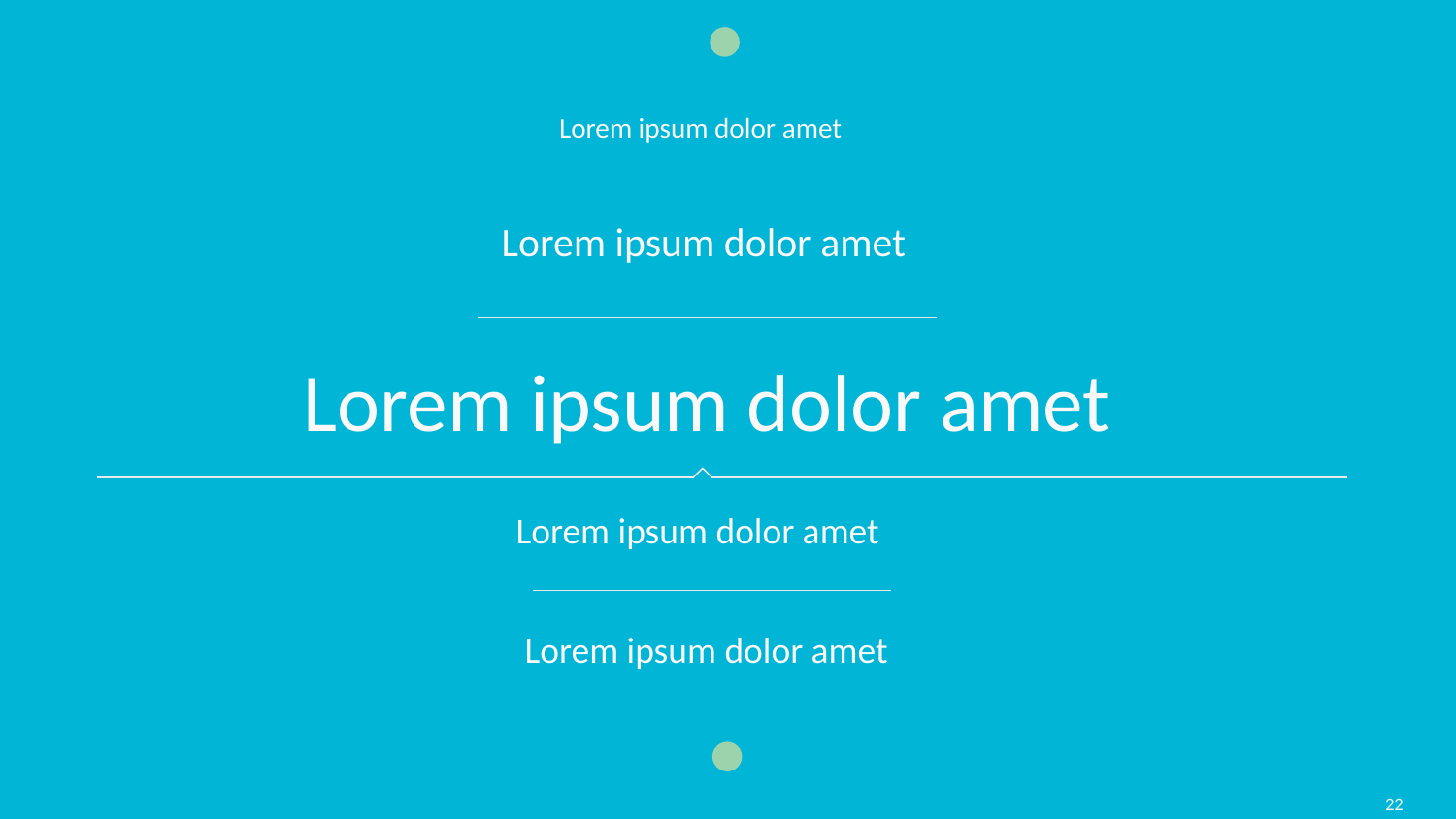

Lorem ipsum dolor amet
Lorem ipsum dolor amet
Lorem ipsum dolor amet
Lorem ipsum dolor amet
Lorem ipsum dolor amet